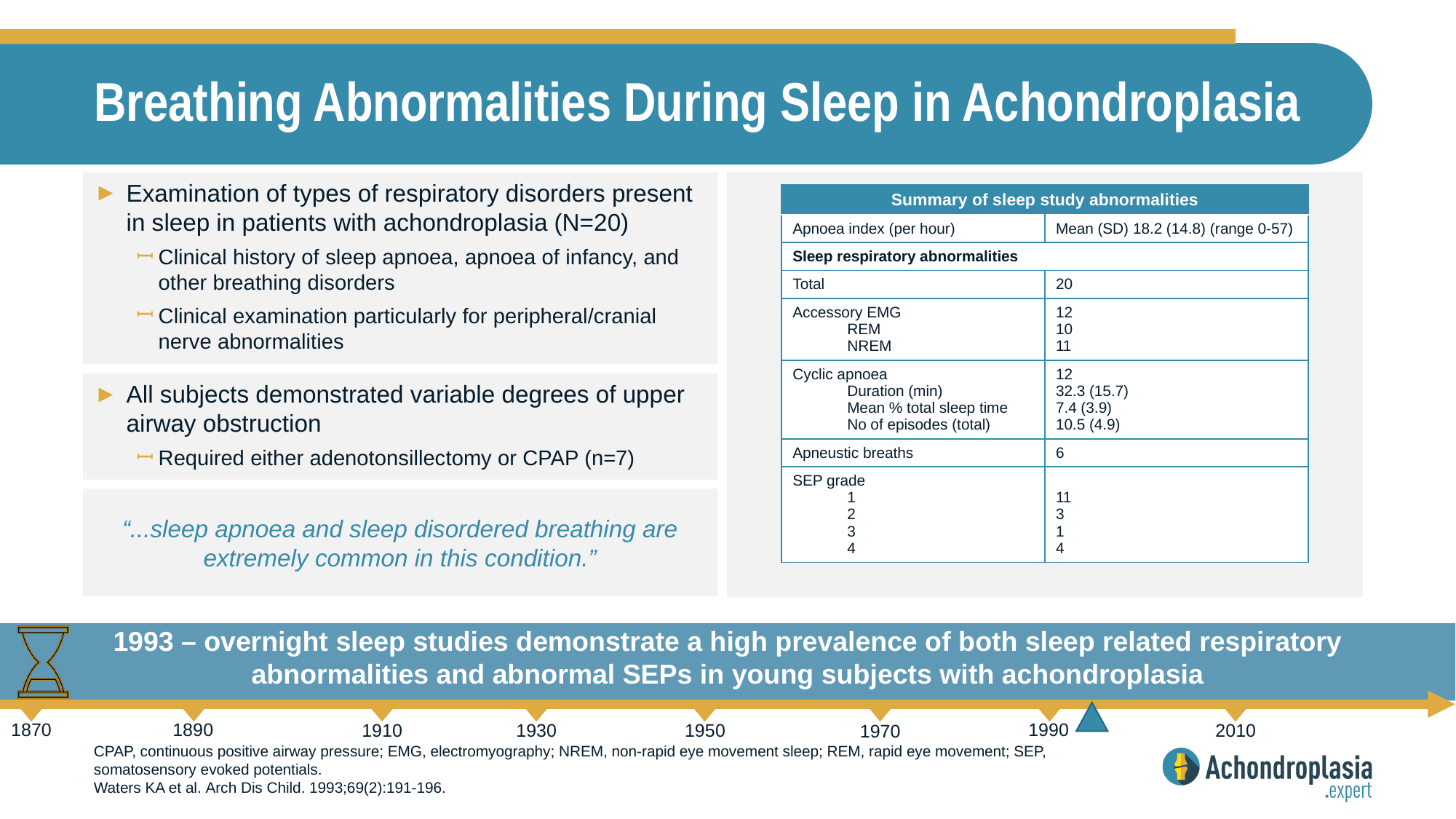

# Breathing Abnormalities During Sleep in Achondroplasia
Examination of types of respiratory disorders present in sleep in patients with achondroplasia (N=20)
Clinical history of sleep apnoea, apnoea of infancy, and other breathing disorders
Clinical examination particularly for peripheral/cranial nerve abnormalities

| Summary of sleep study abnormalities |  |
| --- | --- |
| Apnoea index (per hour) | Mean (SD) 18.2 (14.8) (range 0-57) |
| Sleep respiratory abnormalities |  |
| Total | 20 |
| Accessory EMG REM NREM | 12 10 11 |
| Cyclic apnoea Duration (min) Mean % total sleep time No of episodes (total) | 12 32.3 (15.7) 7.4 (3.9) 10.5 (4.9) |
| Apneustic breaths | 6 |
| SEP grade 1 2 3 4 | 11 3 1 4 |
All subjects demonstrated variable degrees of upper airway obstruction
Required either adenotonsillectomy or CPAP (n=7)
“...sleep apnoea and sleep disordered breathing are extremely common in this condition.”
1993 – overnight sleep studies demonstrate a high prevalence of both sleep related respiratory abnormalities and abnormal SEPs in young subjects with achondroplasia

CPAP, continuous positive airway pressure; EMG, electromyography; NREM, non-rapid eye movement sleep; REM, rapid eye movement; SEP, somatosensory evoked potentials.
Waters KA et al. Arch Dis Child. 1993;69(2):191-196.